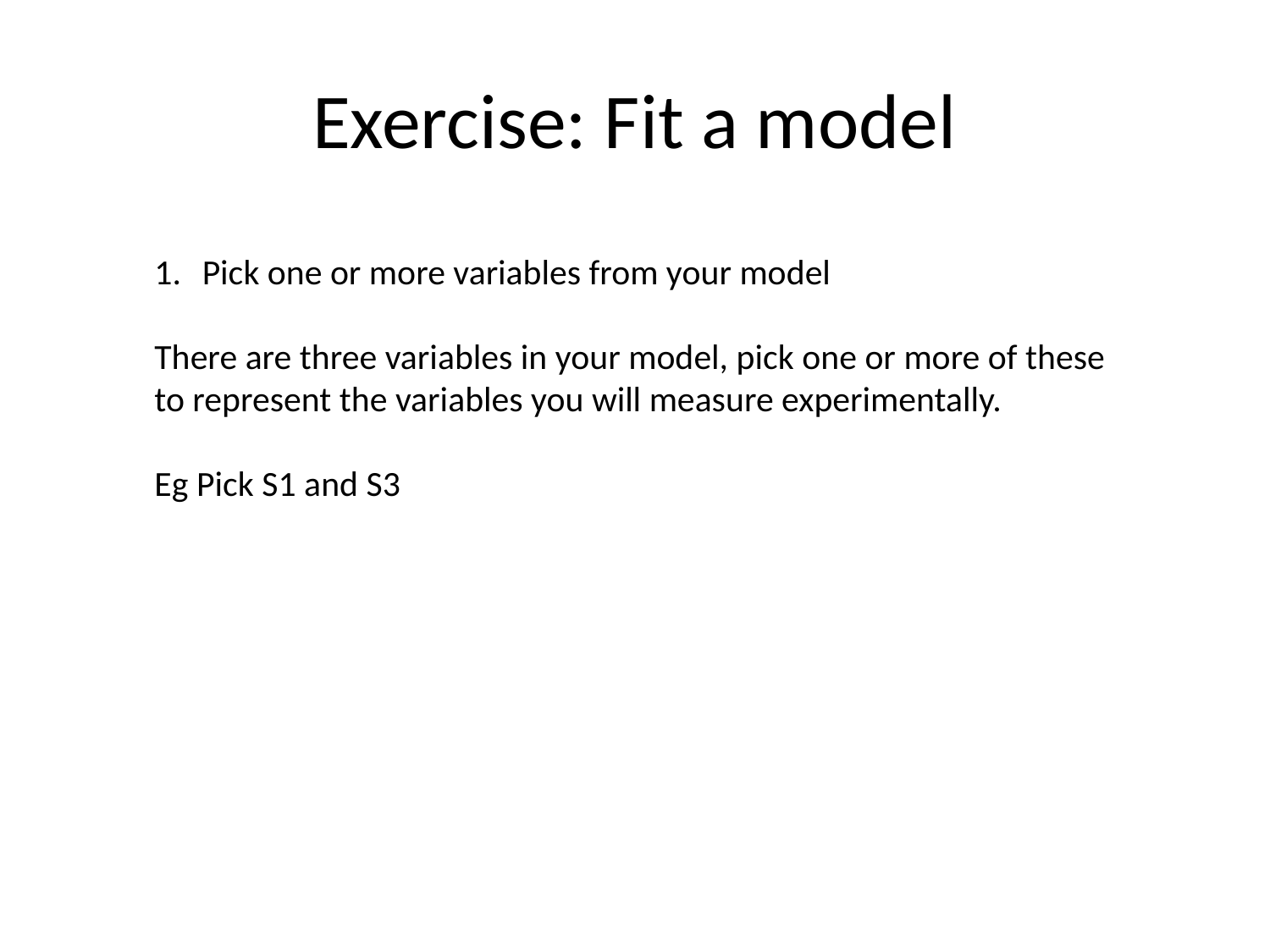

# Exercise: Fit a model
Pick one or more variables from your model

There are three variables in your model, pick one or more of these
to represent the variables you will measure experimentally.

Eg Pick S1 and S3